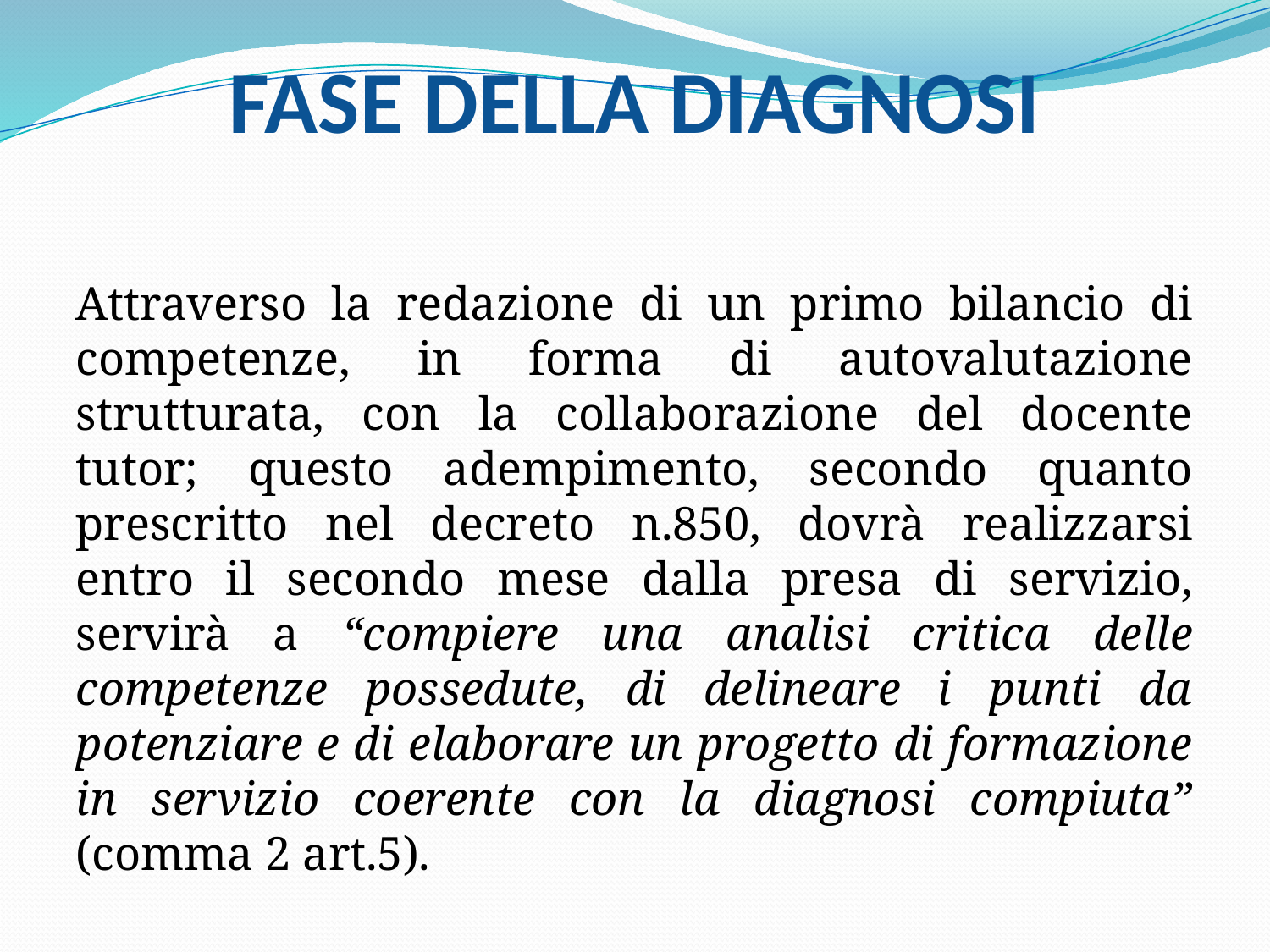

# FASE DELLA DIAGNOSI
Attraverso la redazione di un primo bilancio di competenze, in forma di autovalutazione strutturata, con la collaborazione del docente tutor; questo adempimento, secondo quanto prescritto nel decreto n.850, dovrà realizzarsi entro il secondo mese dalla presa di servizio, servirà a “compiere una analisi critica delle competenze possedute, di delineare i punti da potenziare e di elaborare un progetto di formazione in servizio coerente con la diagnosi compiuta” (comma 2 art.5).